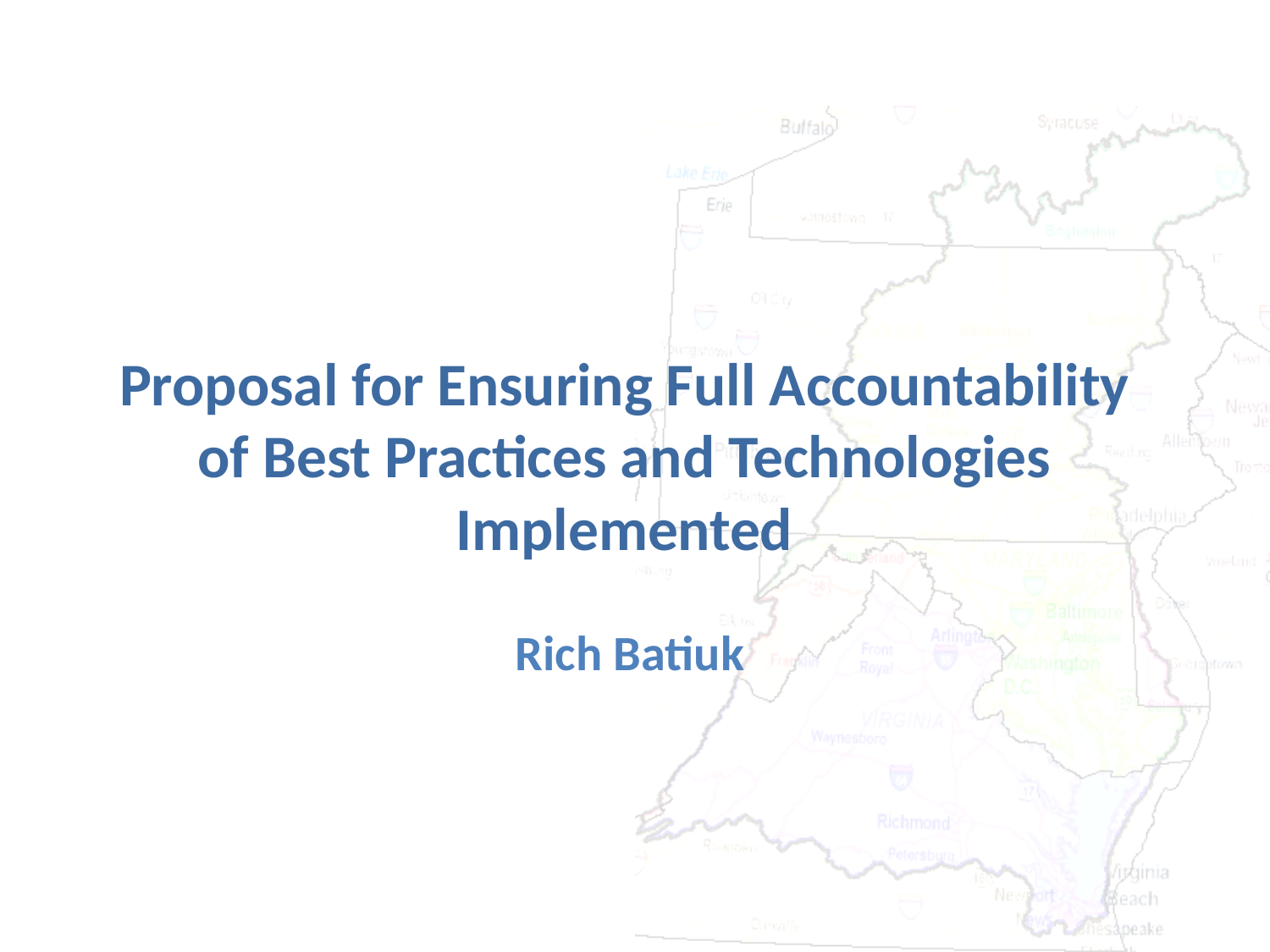

# Proposal for Ensuring Full Accountability of Best Practices and Technologies Implemented Rich Batiuk